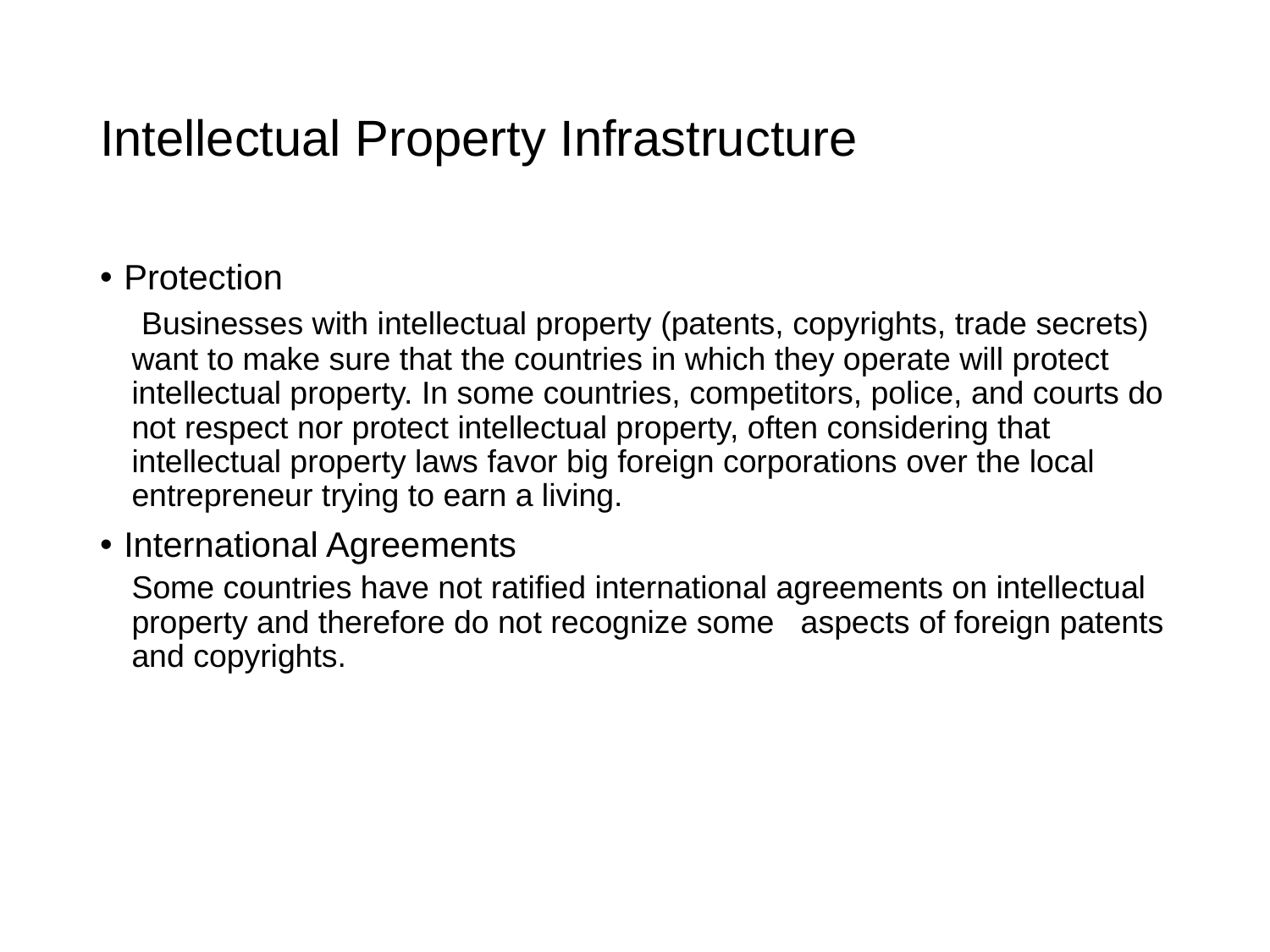

# Intellectual Property Infrastructure
Protection
 Businesses with intellectual property (patents, copyrights, trade secrets) want to make sure that the countries in which they operate will protect intellectual property. In some countries, competitors, police, and courts do not respect nor protect intellectual property, often considering that intellectual property laws favor big foreign corporations over the local entrepreneur trying to earn a living.
International Agreements
Some countries have not ratified international agreements on intellectual property and therefore do not recognize some   aspects of foreign patents and copyrights.